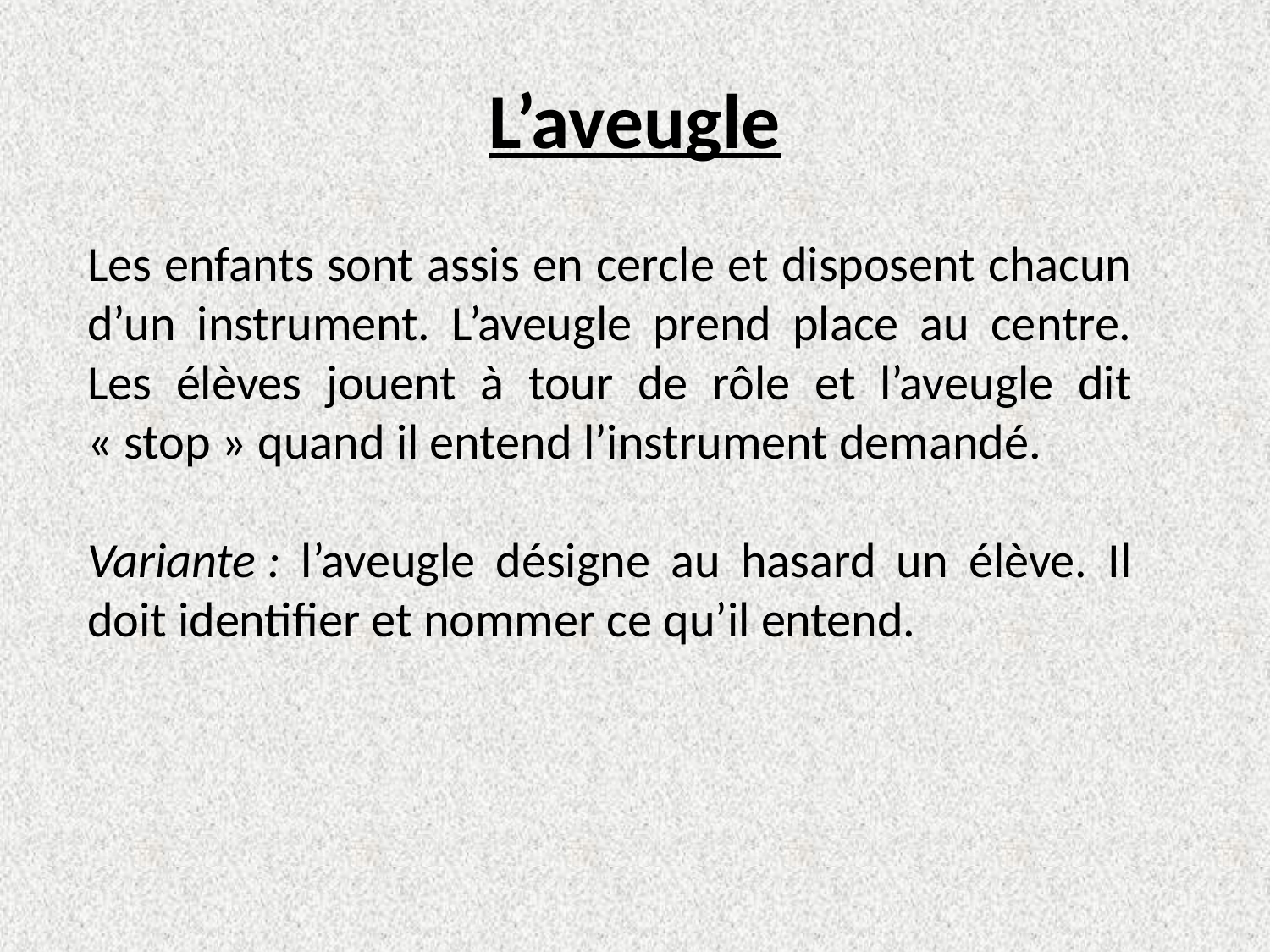

# L’aveugle
Les enfants sont assis en cercle et disposent chacun d’un instrument. L’aveugle prend place au centre. Les élèves jouent à tour de rôle et l’aveugle dit « stop » quand il entend l’instrument demandé.

Variante : l’aveugle désigne au hasard un élève. Il doit identifier et nommer ce qu’il entend.